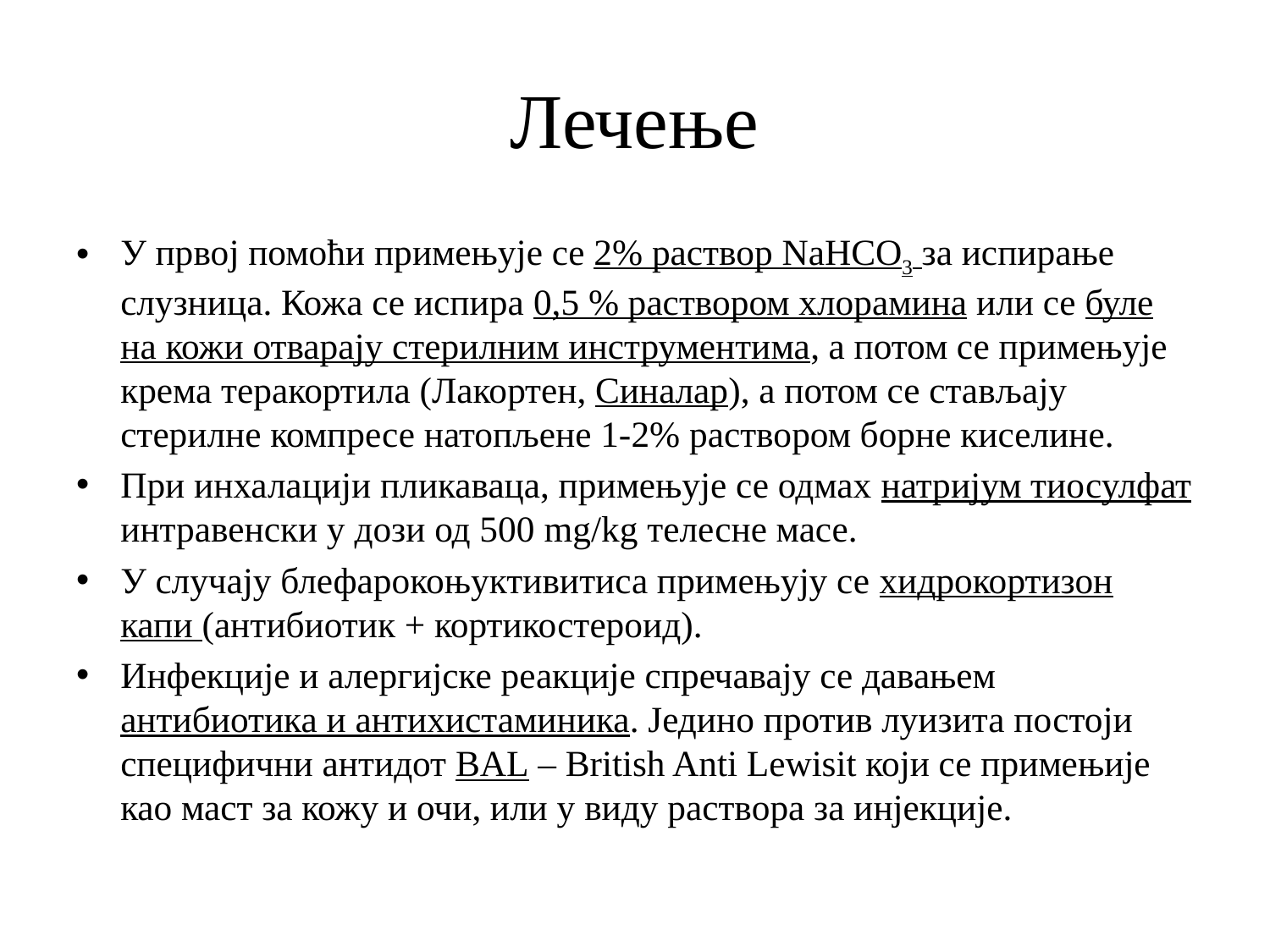

# Лечење
У првој помоћи примењује се 2% раствор NaHCO3 за испирање слузница. Кожа се испира 0,5 % раствором хлорамина или се буле на кожи отварају стерилним инструментима, а потом се примењује крема теракортила (Лакортен, Синалар), а потом се стављају стерилне компресе натопљене 1-2% раствором борне киселине.
При инхалацији пликаваца, примењује се одмах натријум тиосулфат интравенски у дози од 500 mg/kg телесне масе.
У случају блефарокоњуктивитиса примењују се хидрокортизон капи (антибиотик + кортикостероид).
Инфекције и алергијске реакције спречавају се давањем антибиотика и антихистаминика. Једино против луизита постоји специфични антидот BAL – British Anti Lewisit који се примењије као маст за кожу и очи, или у виду раствора за инјекције.